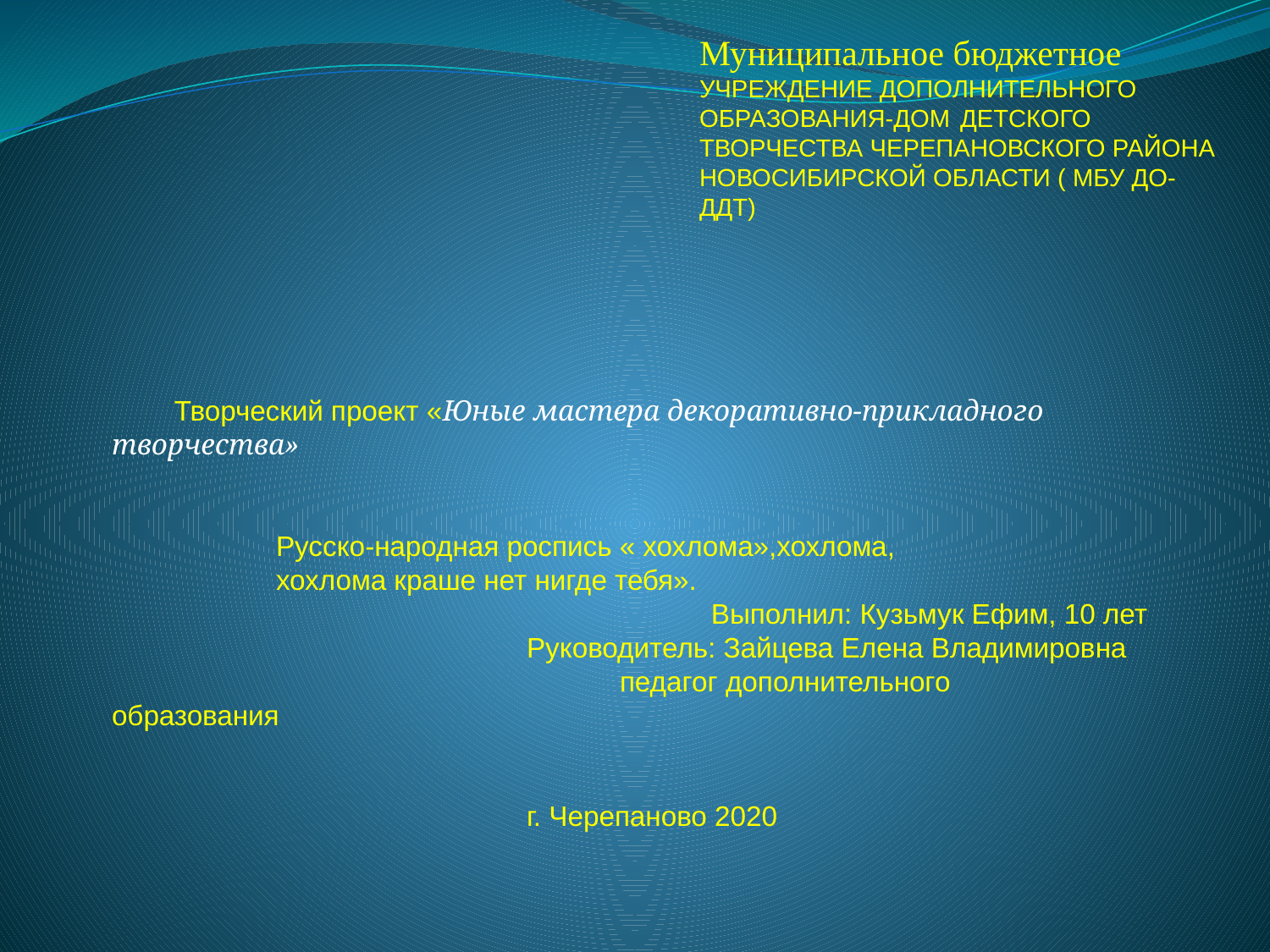

Муниципальное бюджетное  УЧРЕЖДЕНИЕ ДОПОЛНИТЕЛЬНОГО ОБРАЗОВАНИЯ-ДОМ	 ДЕТСКОГО ТВОРЧЕСТВА ЧЕРЕПАНОВСКОГО РАЙОНА НОВОСИБИРСКОЙ ОБЛАСТИ ( МБУ ДО-ДДТ)
Творческий проект «Юные мастера декоративно-прикладного творчества»

             Русско-народная роспись « хохлома»,хохлома,
             хохлома краше нет нигде тебя».
				Выполнил: Кузьмук Ефим, 10 лет
                                             Руководитель: Зайцева Елена Владимировна                                                             	педагог дополнительного 	образования

                                             г. Черепаново 2020